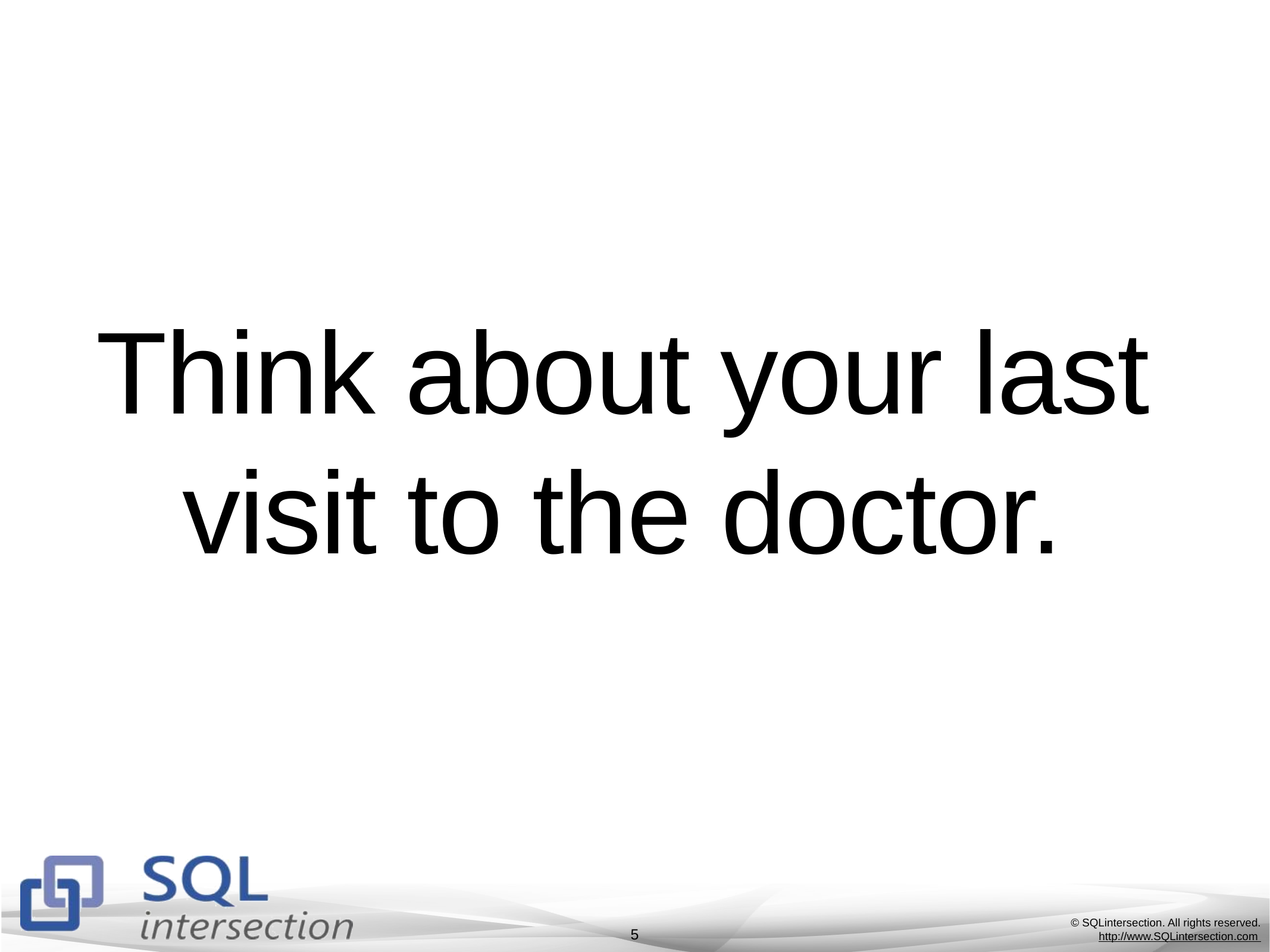

# Think about your last visit to the doctor.